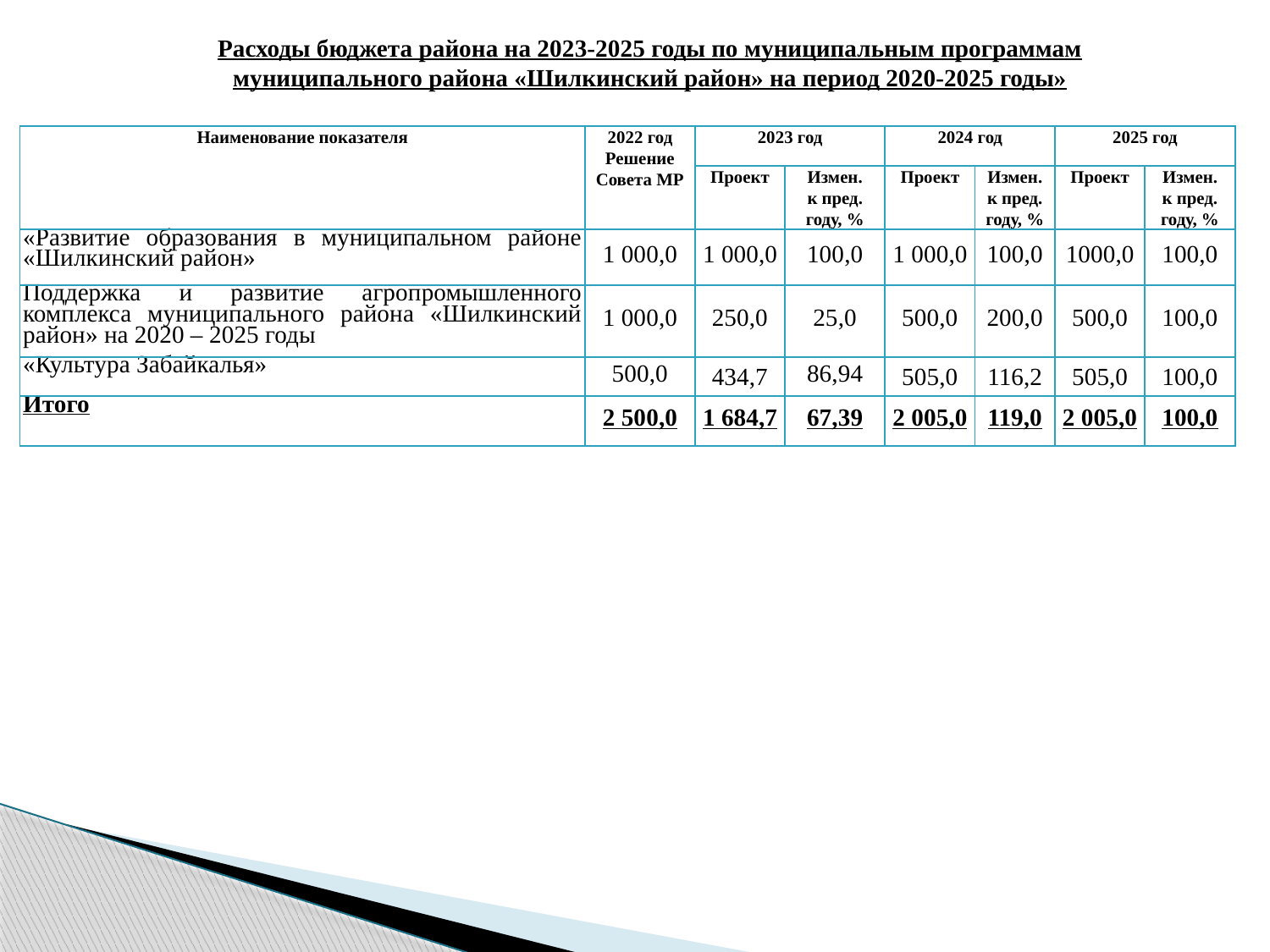

Расходы бюджета района на 2023-2025 годы по муниципальным программам
муниципального района «Шилкинский район» на период 2020-2025 годы»

| Наименование показателя | 2022 год Решение Совета МР | 2023 год |  | 2024 год |  | 2025 год |  |
| --- | --- | --- | --- | --- | --- | --- | --- |
|  |  | Проект | Измен. к пред. году, % | Проект | Измен. к пред. году, % | Проект | Измен. к пред. году, % |
| «Развитие образования в муниципальном районе «Шилкинский район» | 1 000,0 | 1 000,0 | 100,0 | 1 000,0 | 100,0 | 1000,0 | 100,0 |
| Поддержка и развитие агропромышленного комплекса муниципального района «Шилкинский район» на 2020 – 2025 годы | 1 000,0 | 250,0 | 25,0 | 500,0 | 200,0 | 500,0 | 100,0 |
| «Культура Забайкалья» | 500,0 | 434,7 | 86,94 | 505,0 | 116,2 | 505,0 | 100,0 |
| Итого | 2 500,0 | 1 684,7 | 67,39 | 2 005,0 | 119,0 | 2 005,0 | 100,0 |